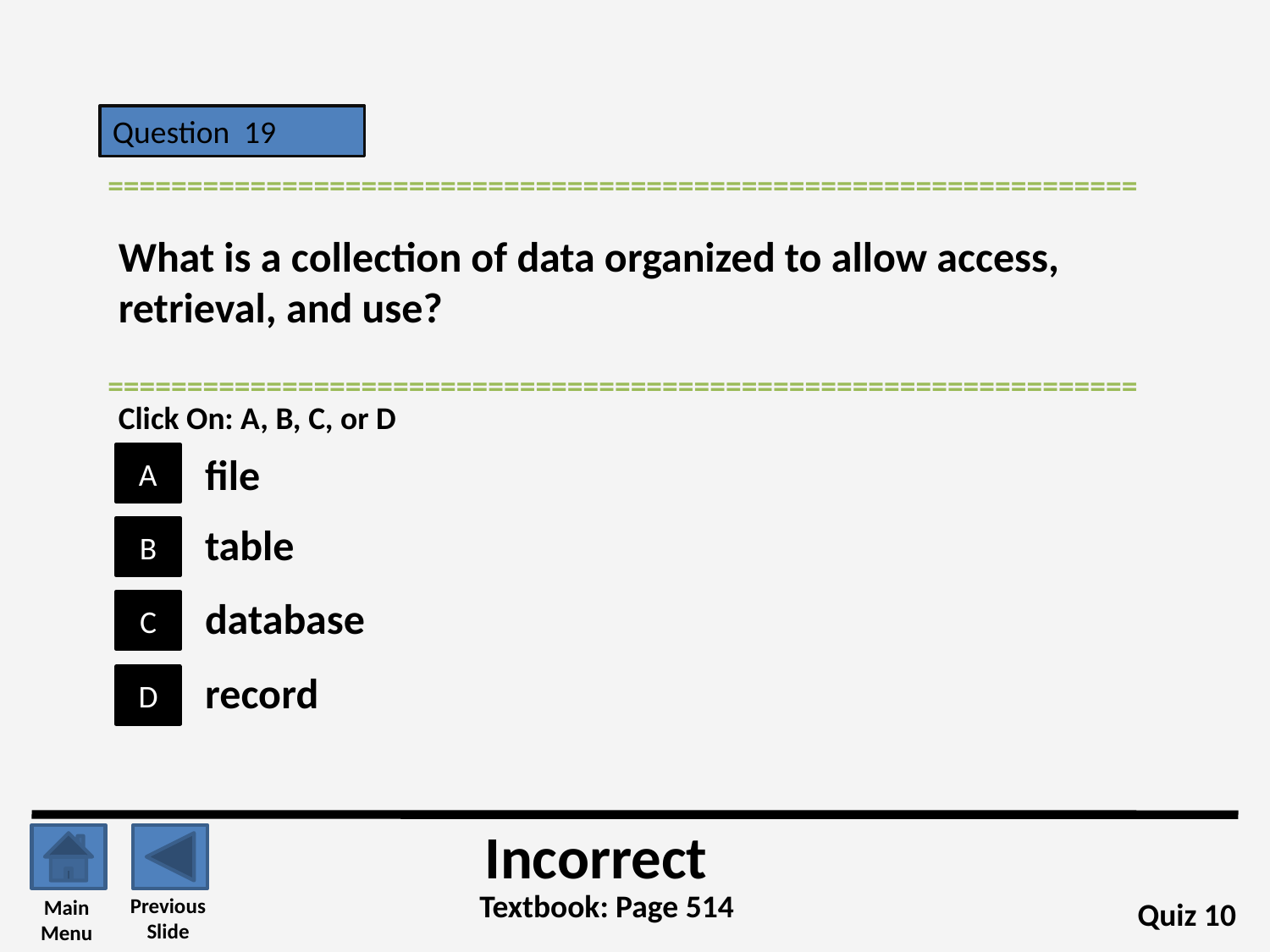

Question  19
=================================================================
What is a collection of data organized to allow access, retrieval, and use?
=================================================================
Click On: A, B, C, or D

file
A
table
B
database
C
record
D
Incorrect

Textbook: Page 514
Previous
Slide
Main
Menu
Quiz 10